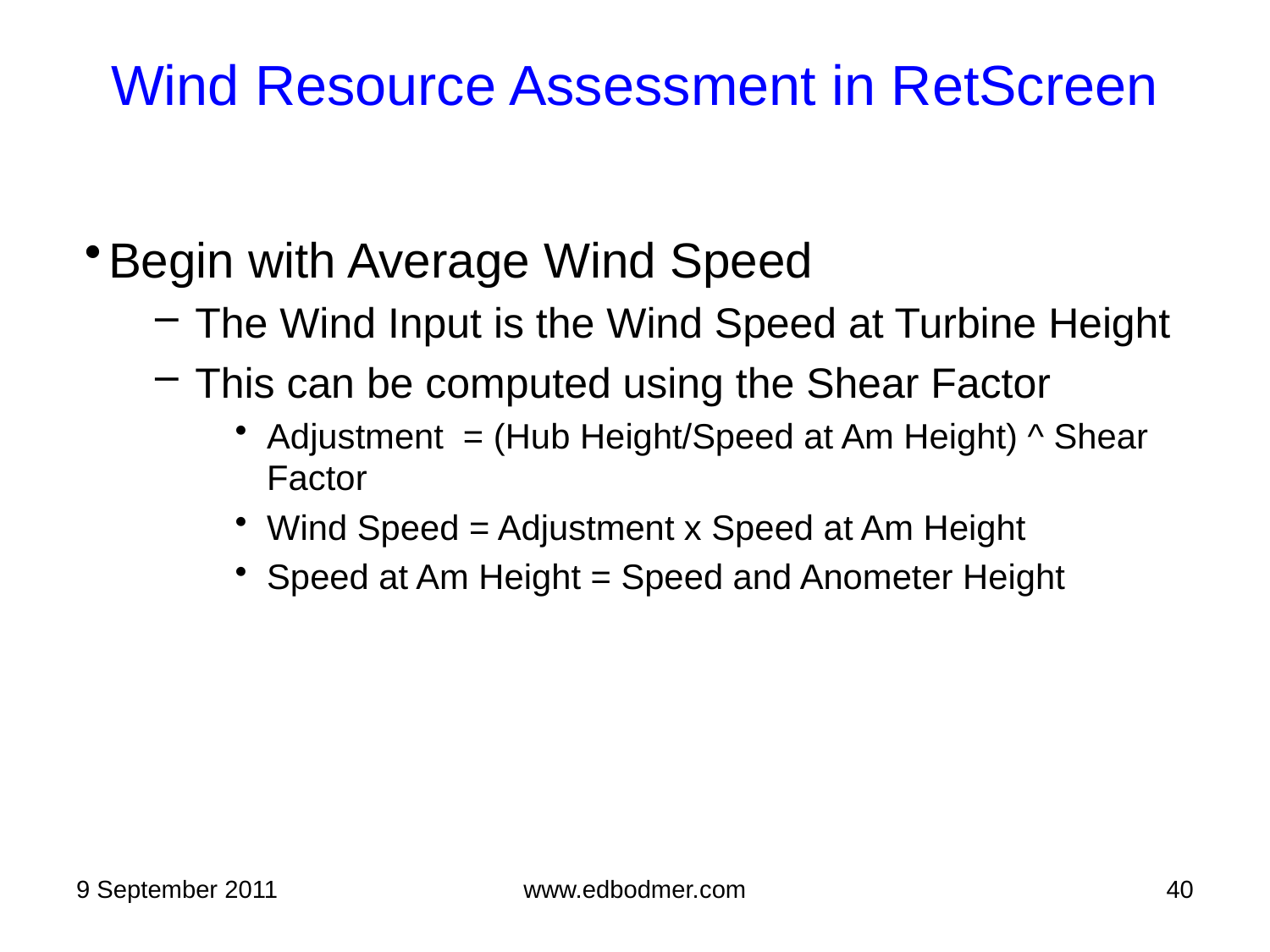

Begin with Average Wind Speed
The Wind Input is the Wind Speed at Turbine Height
This can be computed using the Shear Factor
Adjustment  = (Hub Height/Speed at Am Height) ^ Shear Factor
Wind Speed = Adjustment x Speed at Am Height
Speed at Am Height = Speed and Anometer Height

Wind Resource Assessment in RetScreen
9 September 2011
www.edbodmer.com
40